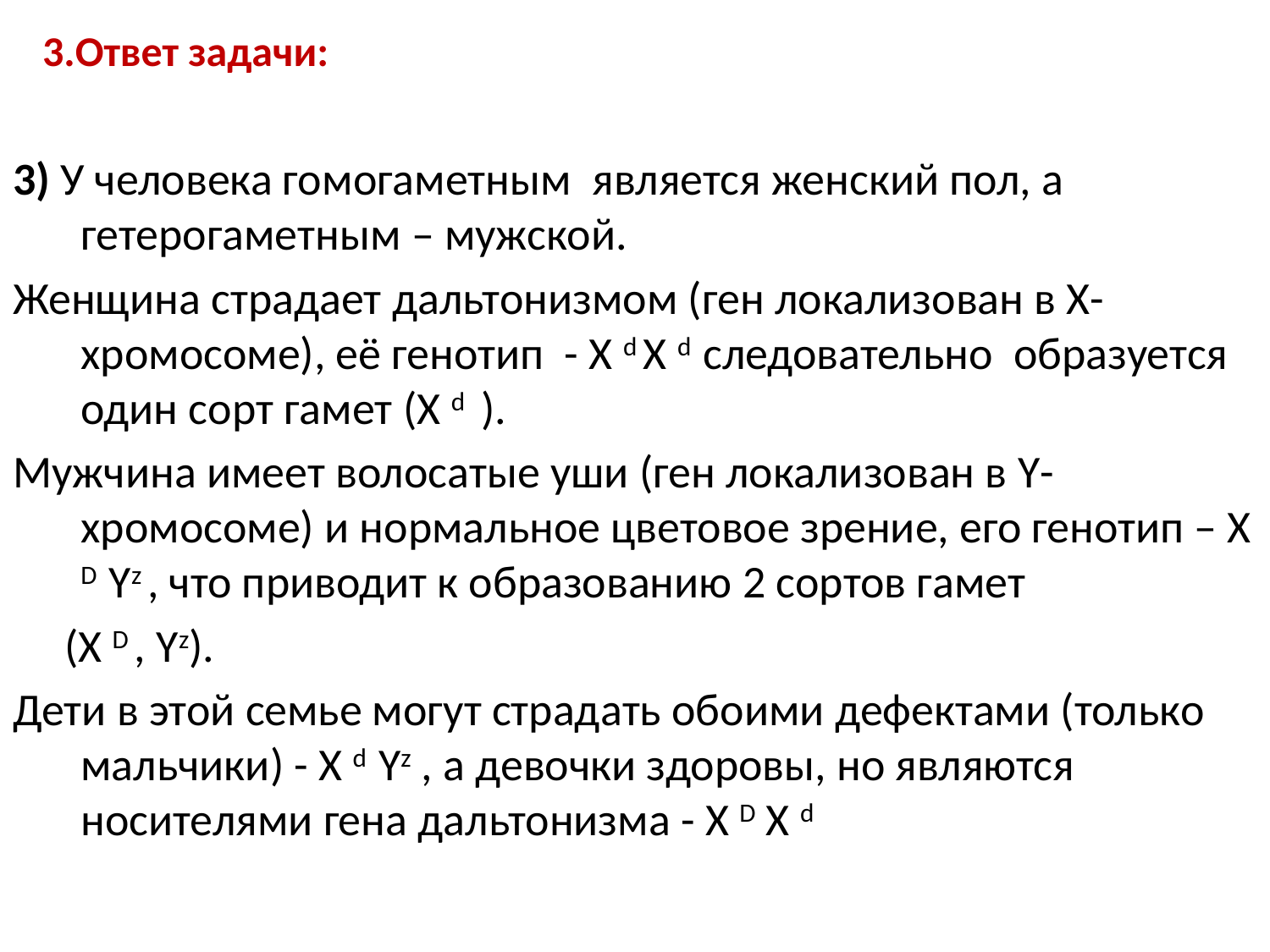

# 3.Ответ задачи:

3) У человека гомогаметным  является женский пол, а гетерогаметным – мужской.
Женщина страдает дальтонизмом (ген локализован в Х-хромосоме), её генотип  - Х d Х d  следовательно  образуется один сорт гамет (Х d  ).
Мужчина имеет волосатые уши (ген локализован в Y- хромосоме) и нормальное цветовое зрение, его генотип – Х D  Yz , что приводит к образованию 2 сортов гамет
     (Х D , Yz).
Дети в этой семье могут страдать обоими дефектами (только мальчики) - Х d  Yz , а девочки здоровы, но являются носителями гена дальтонизма - Х D Х d